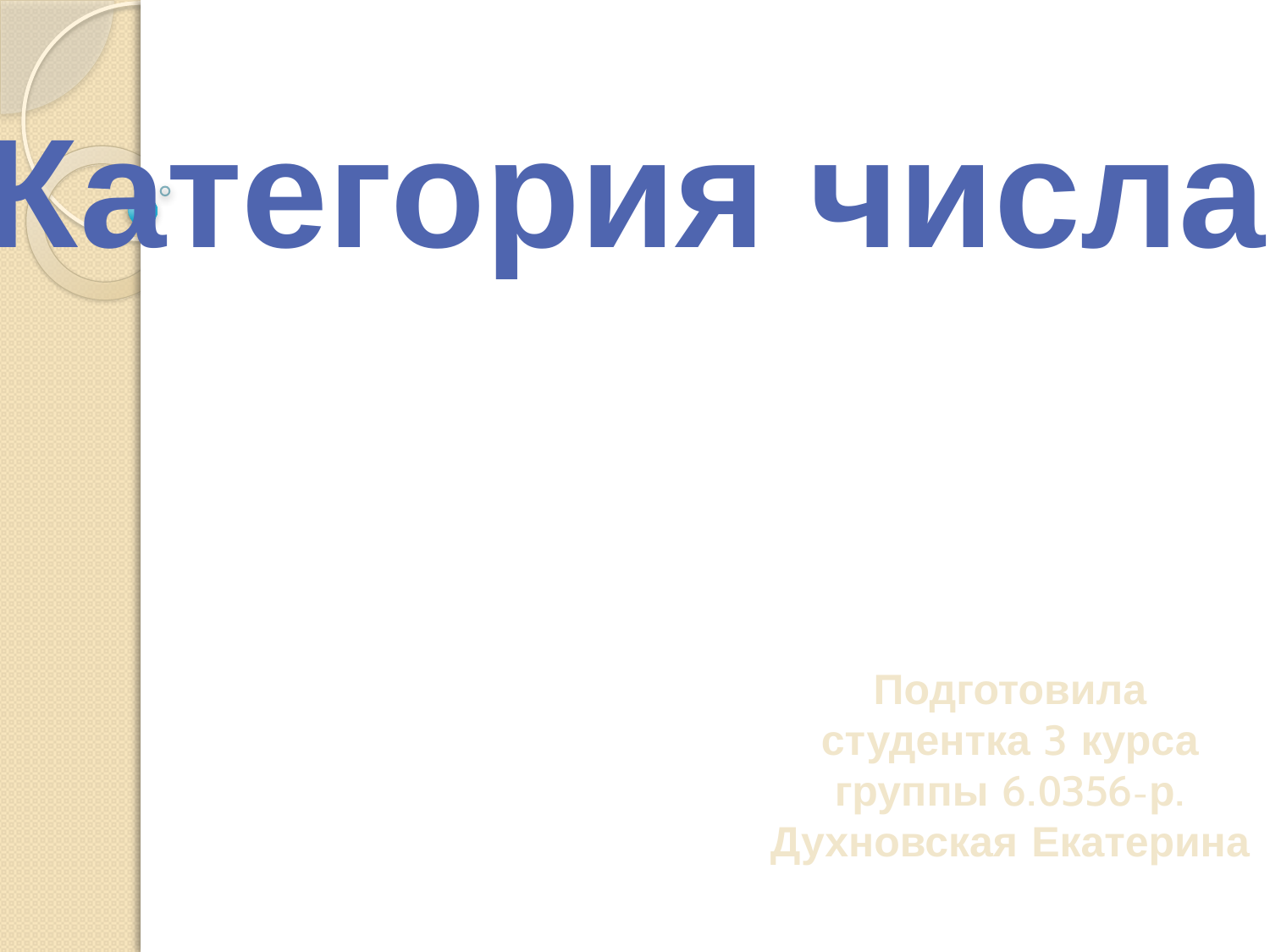

Категория числа
Подготовила
студентка 3 курса
группы 6.0356-р.
Духновская Екатерина